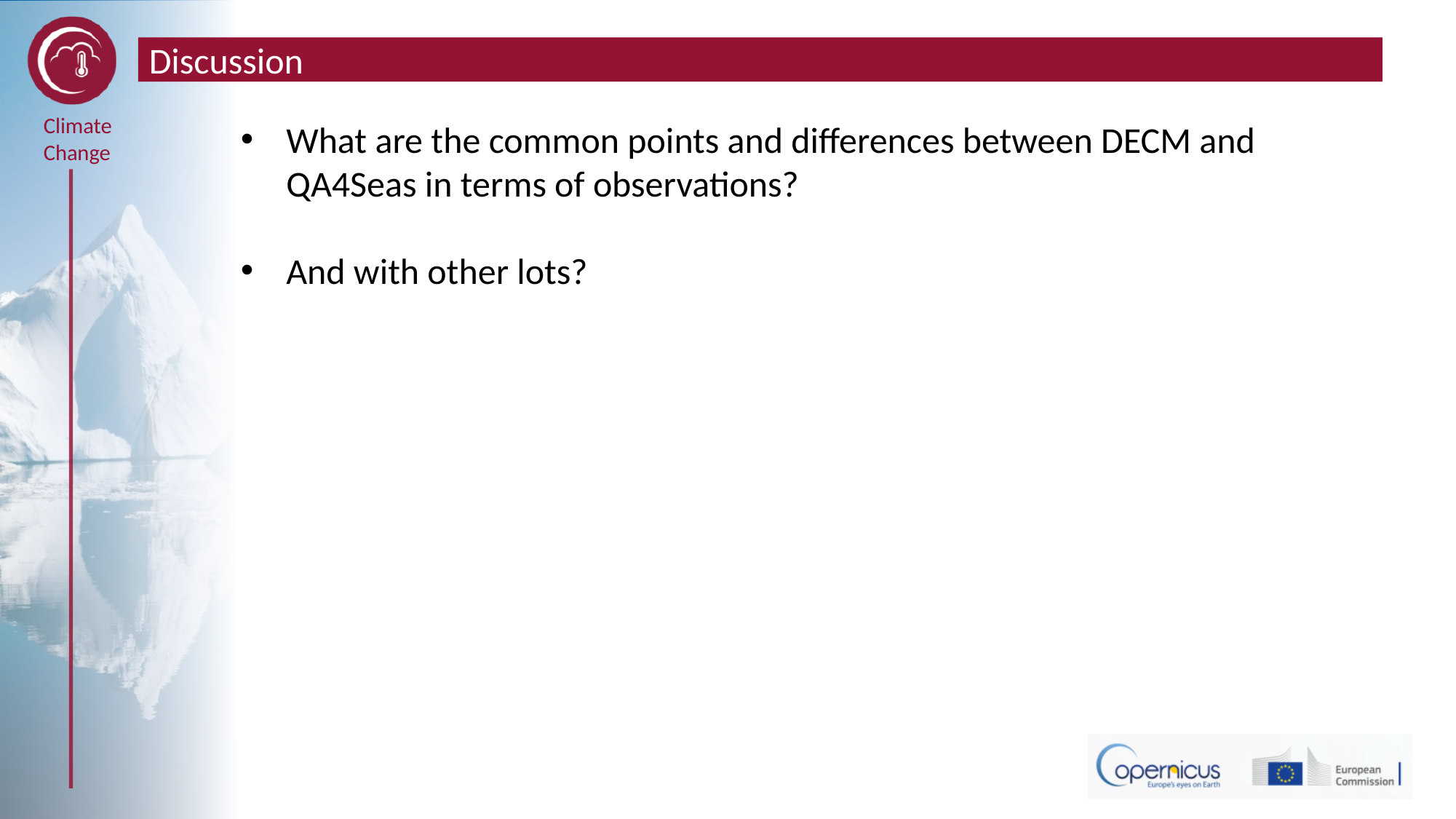

# Discussion
What are the common points and differences between DECM and QA4Seas in terms of observations?

And with other lots?